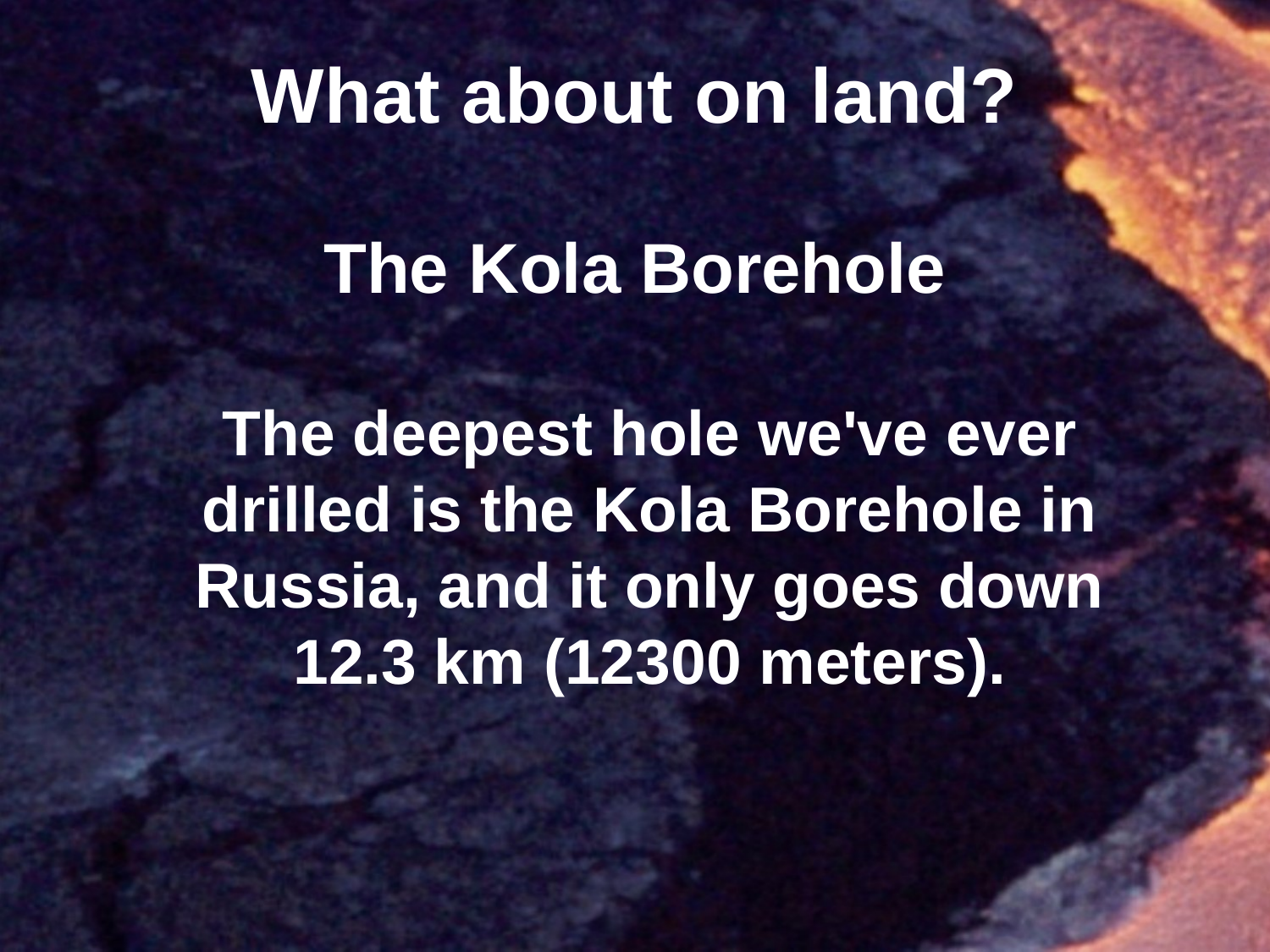

# What about on land?
The Kola Borehole
The deepest hole we've ever drilled is the Kola Borehole in Russia, and it only goes down 12.3 km (12300 meters).